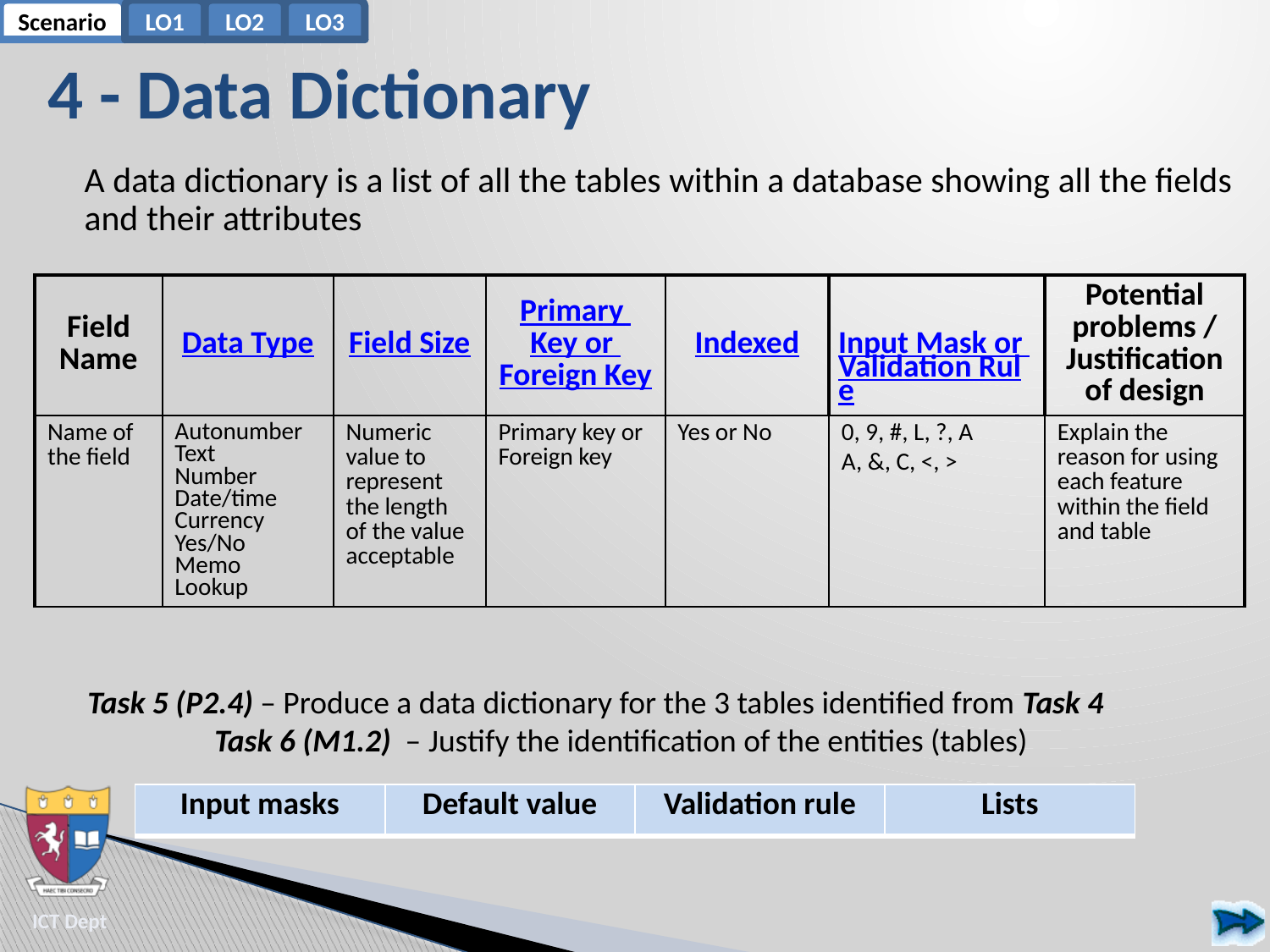

# 4 - Data Dictionary
A data dictionary is a list of all the tables within a database showing all the fields and their attributes
| Field Name | Data Type | Field Size | Primary Key or Foreign Key | Indexed | Input Mask or Validation Rule | Potential problems / Justification of design |
| --- | --- | --- | --- | --- | --- | --- |
| Name of the field | Autonumber Text Number Date/time Currency Yes/No Memo Lookup | Numeric value to represent the length of the value acceptable | Primary key or Foreign key | Yes or No | 0, 9, #, L, ?, A A, &, C, <, > | Explain the reason for using each feature within the field and table |
Task 5 (P2.4) – Produce a data dictionary for the 3 tables identified from Task 4
	Task 6 (M1.2)  – Justify the identification of the entities (tables)
| Input masks | Default value | Validation rule | Lists |
| --- | --- | --- | --- |